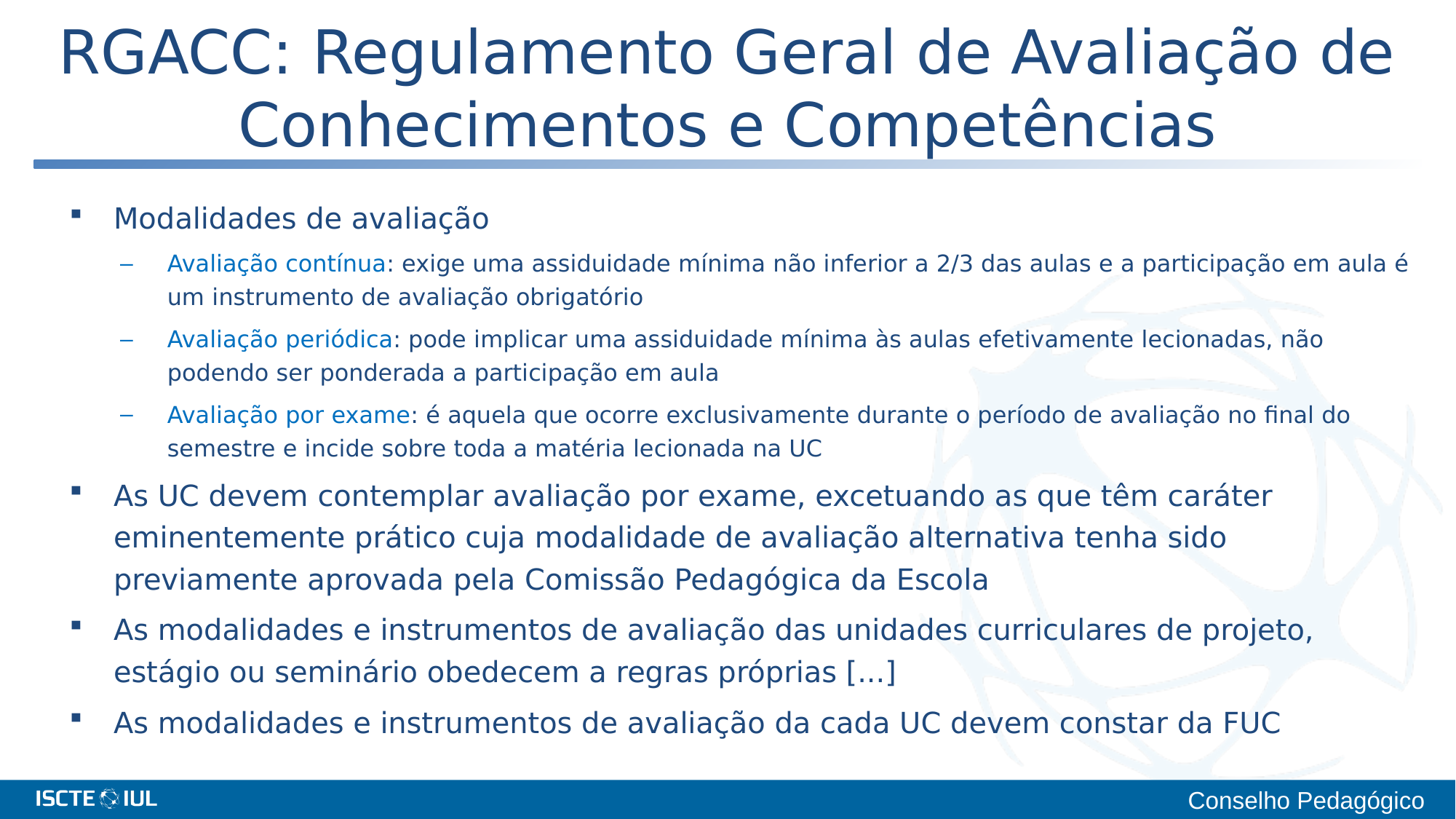

# RGACC: Regulamento Geral de Avaliação de Conhecimentos e Competências
Modalidades de avaliação
Avaliação contínua: exige uma assiduidade mínima não inferior a 2/3 das aulas e a participação em aula é um instrumento de avaliação obrigatório
Avaliação periódica: pode implicar uma assiduidade mínima às aulas efetivamente lecionadas, não podendo ser ponderada a participação em aula
Avaliação por exame: é aquela que ocorre exclusivamente durante o período de avaliação no final do semestre e incide sobre toda a matéria lecionada na UC
As UC devem contemplar avaliação por exame, excetuando as que têm caráter eminentemente prático cuja modalidade de avaliação alternativa tenha sido previamente aprovada pela Comissão Pedagógica da Escola
As modalidades e instrumentos de avaliação das unidades curriculares de projeto, estágio ou seminário obedecem a regras próprias [...]
As modalidades e instrumentos de avaliação da cada UC devem constar da FUC